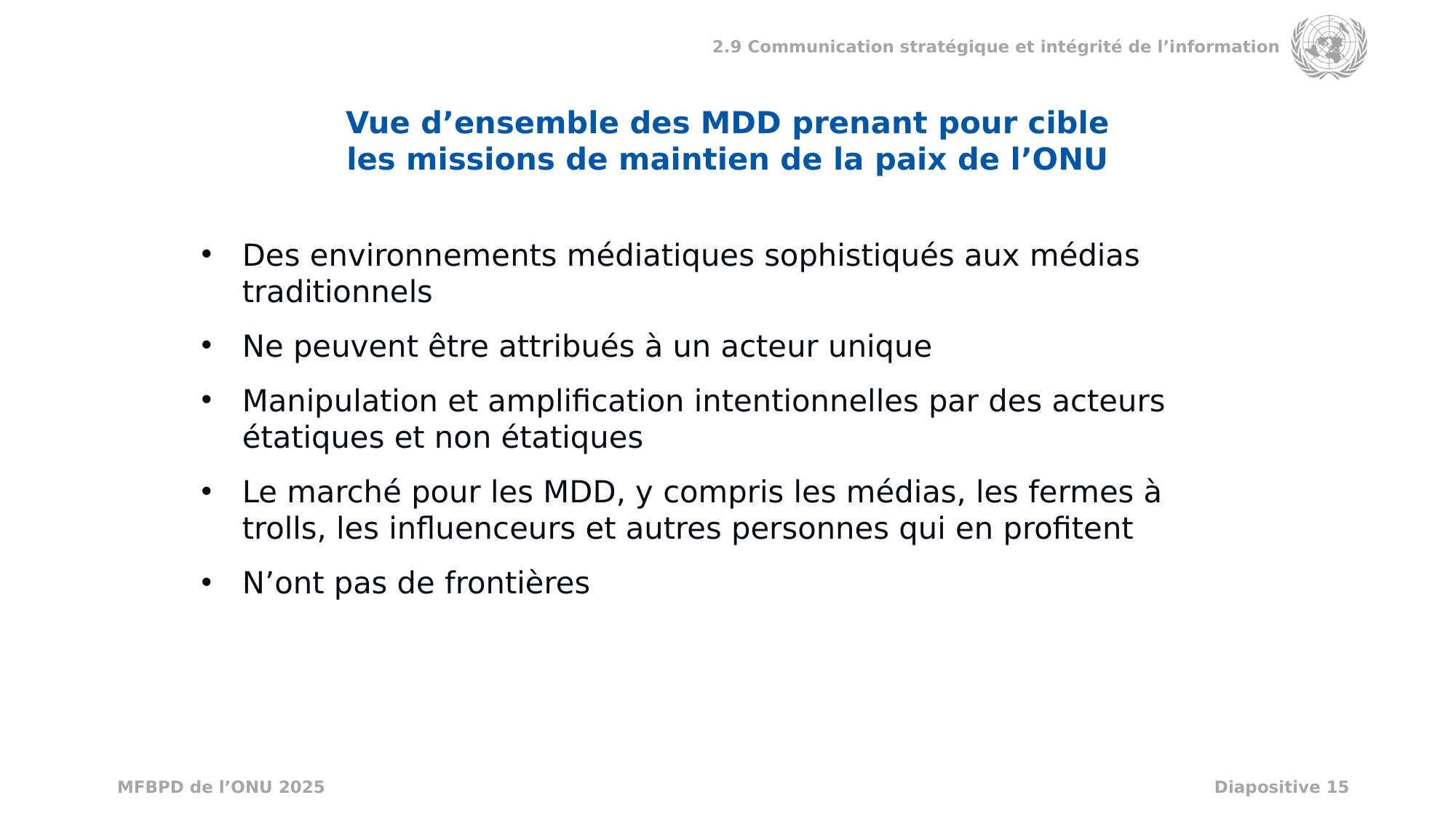

Vue d’ensemble des MDD prenant pour cible
les missions de maintien de la paix de l’ONU
Des environnements médiatiques sophistiqués aux médias traditionnels
Ne peuvent être attribués à un acteur unique
Manipulation et amplification intentionnelles par des acteurs étatiques et non étatiques
Le marché pour les MDD, y compris les médias, les fermes à trolls, les influenceurs et autres personnes qui en profitent
N’ont pas de frontières